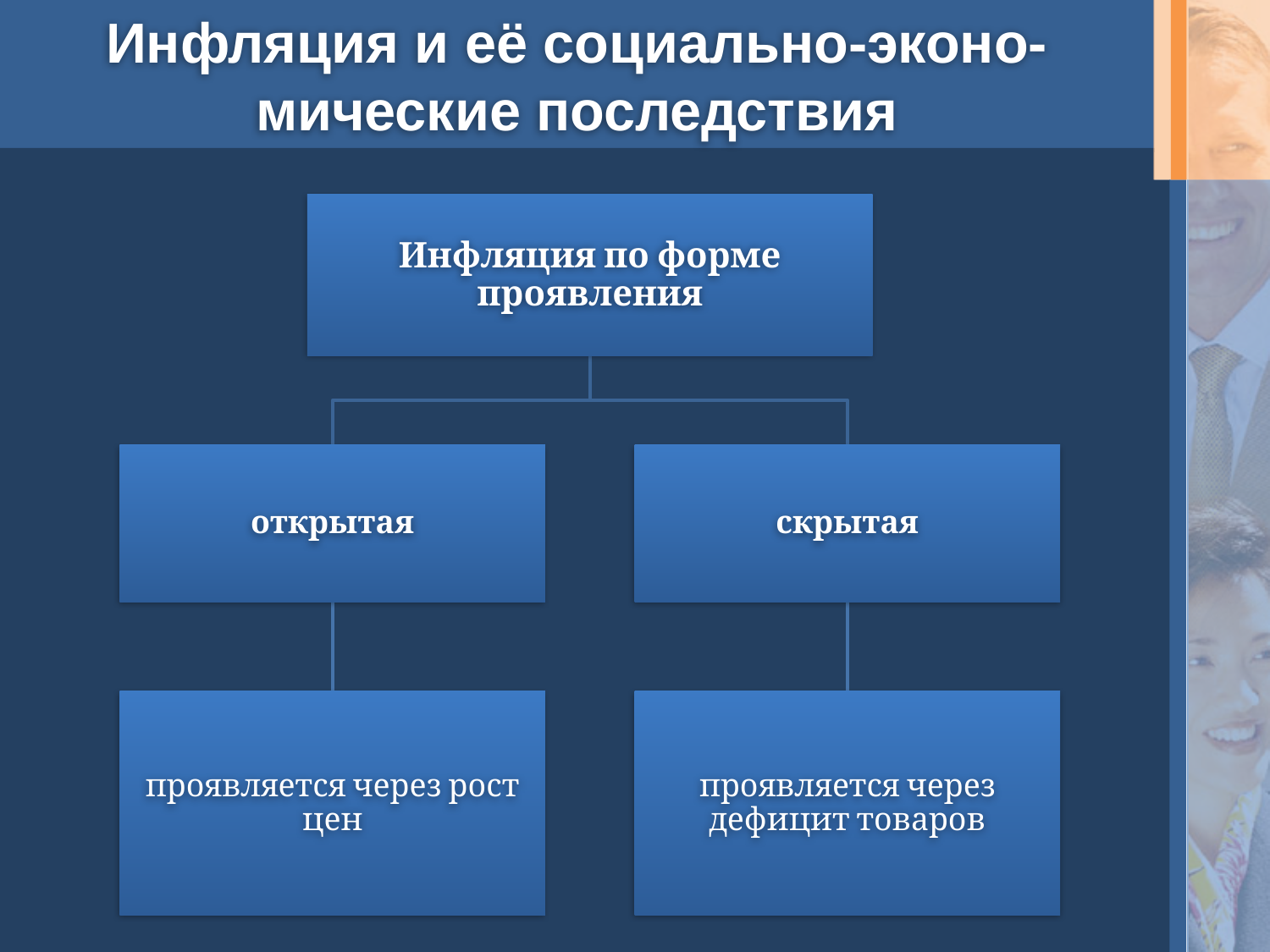

# Инфляция и её социально-эконо- мические последствия

Инфляция по форме проявления

открытая

скрытая

проявляется через рост цен

проявляется через дефицит товаров